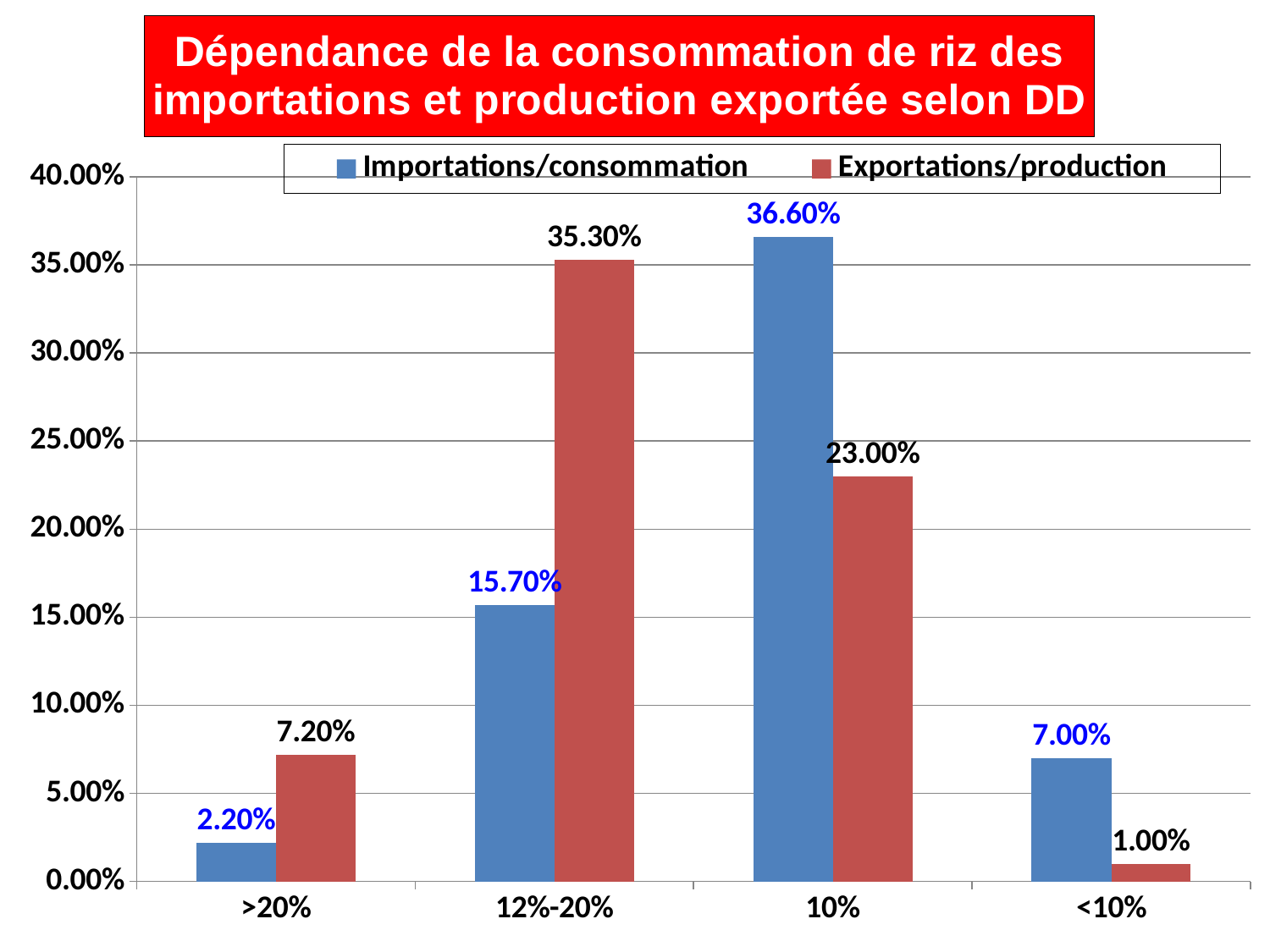

### Chart: Dépendance de la consommation de riz des importations et production exportée selon DD

| Category | Importations/consommation | Exportations/production |
|---|---|---|
| >20% | 0.022 | 0.072 |
| 12%-20% | 0.157 | 0.353 |
| 10% | 0.366 | 0.23 |
| <10% | 0.07 | 0.01 |